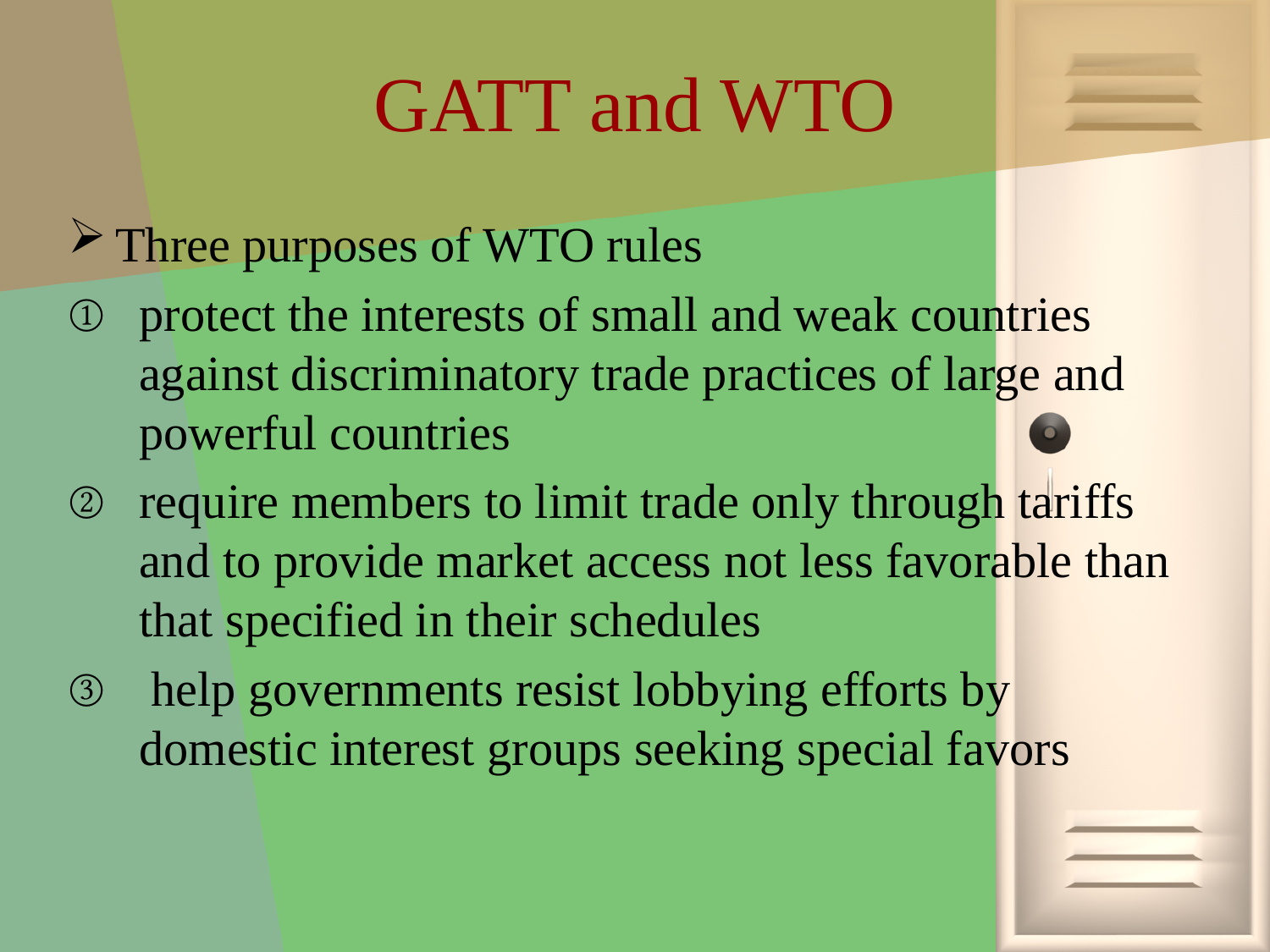

# GATT and WTO
Three purposes of WTO rules
protect the interests of small and weak countries against discriminatory trade practices of large and powerful countries
require members to limit trade only through tariffs and to provide market access not less favorable than that specified in their schedules
 help governments resist lobbying efforts by domestic interest groups seeking special favors